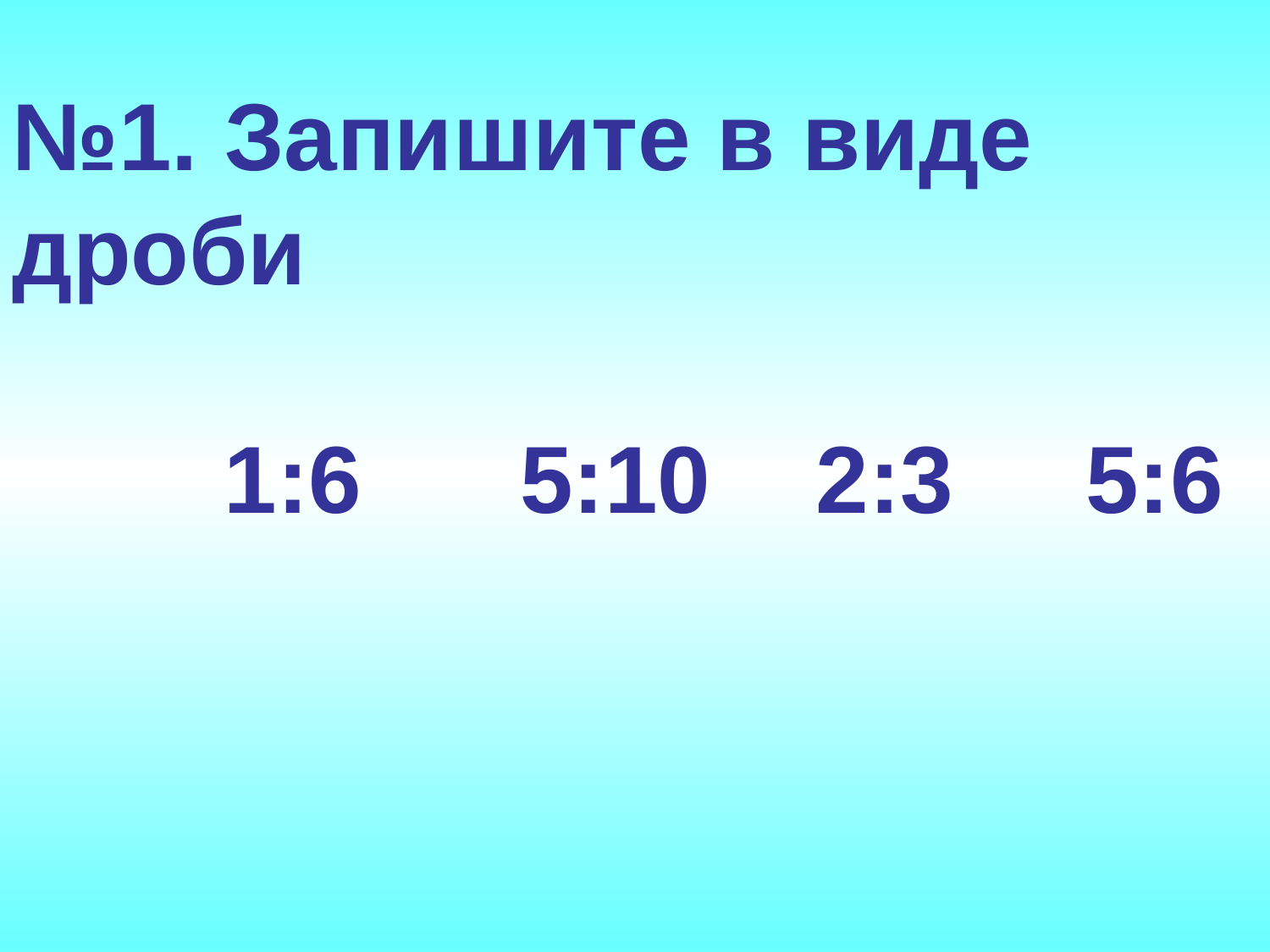

№1. Запишите в виде дроби

        1:6      5:10    2:3     5:6